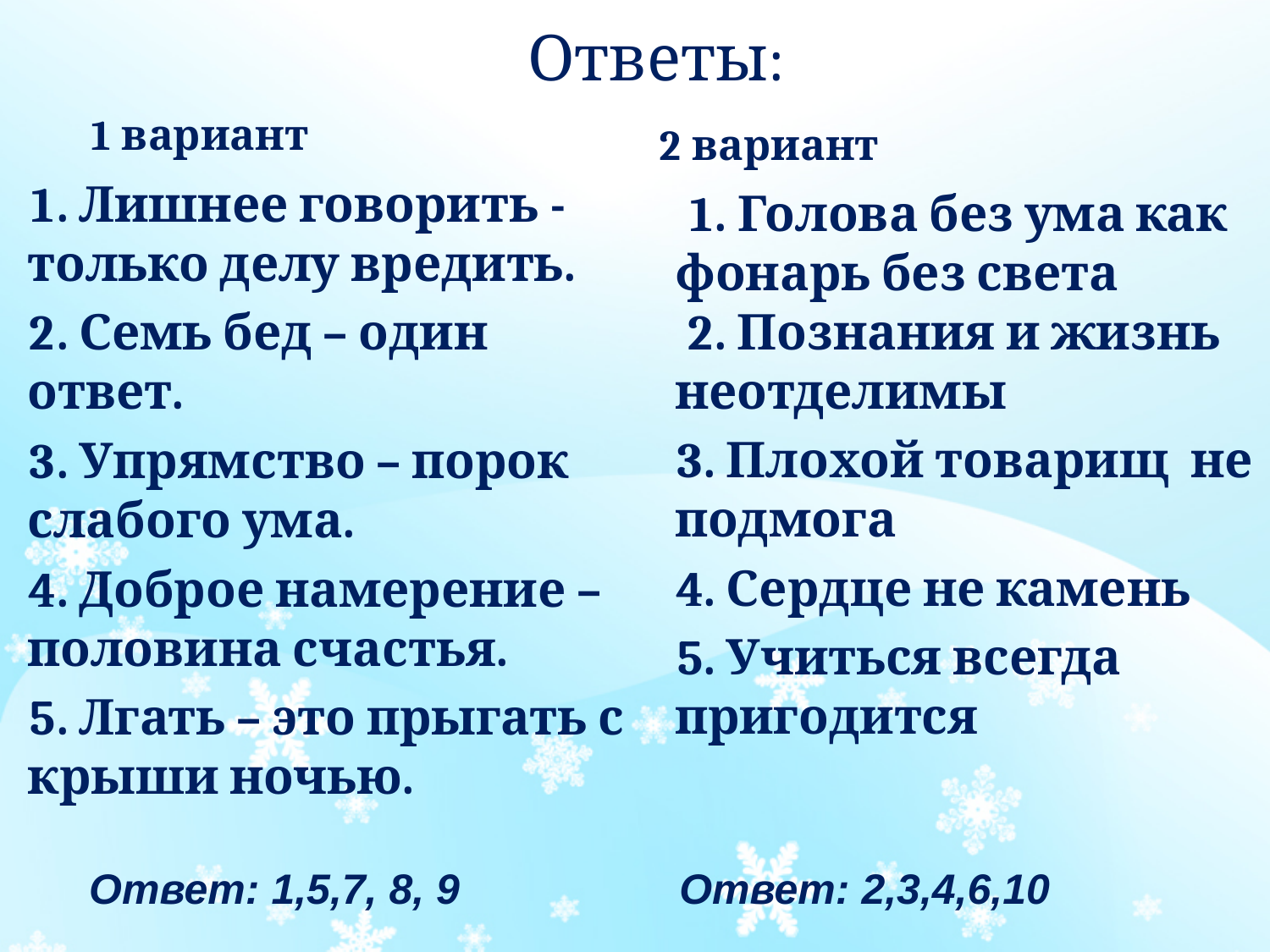

# Ответы:
1 вариант
2 вариант
1. Лишнее говорить -  только делу вредить.
2. Семь бед – один ответ.
3. Упрямство – порок слабого ума.
4. Доброе намерение – половина счастья.
5. Лгать – это прыгать с крыши ночью.
 1. Голова без ума как фонарь без света
 2. Познания и жизнь неотделимы
3. Плохой товарищ  не подмога
4. Сердце не камень
5. Учиться всегда пригодится

Ответ: 2,3,4,6,10
Ответ: 1,5,7, 8, 9